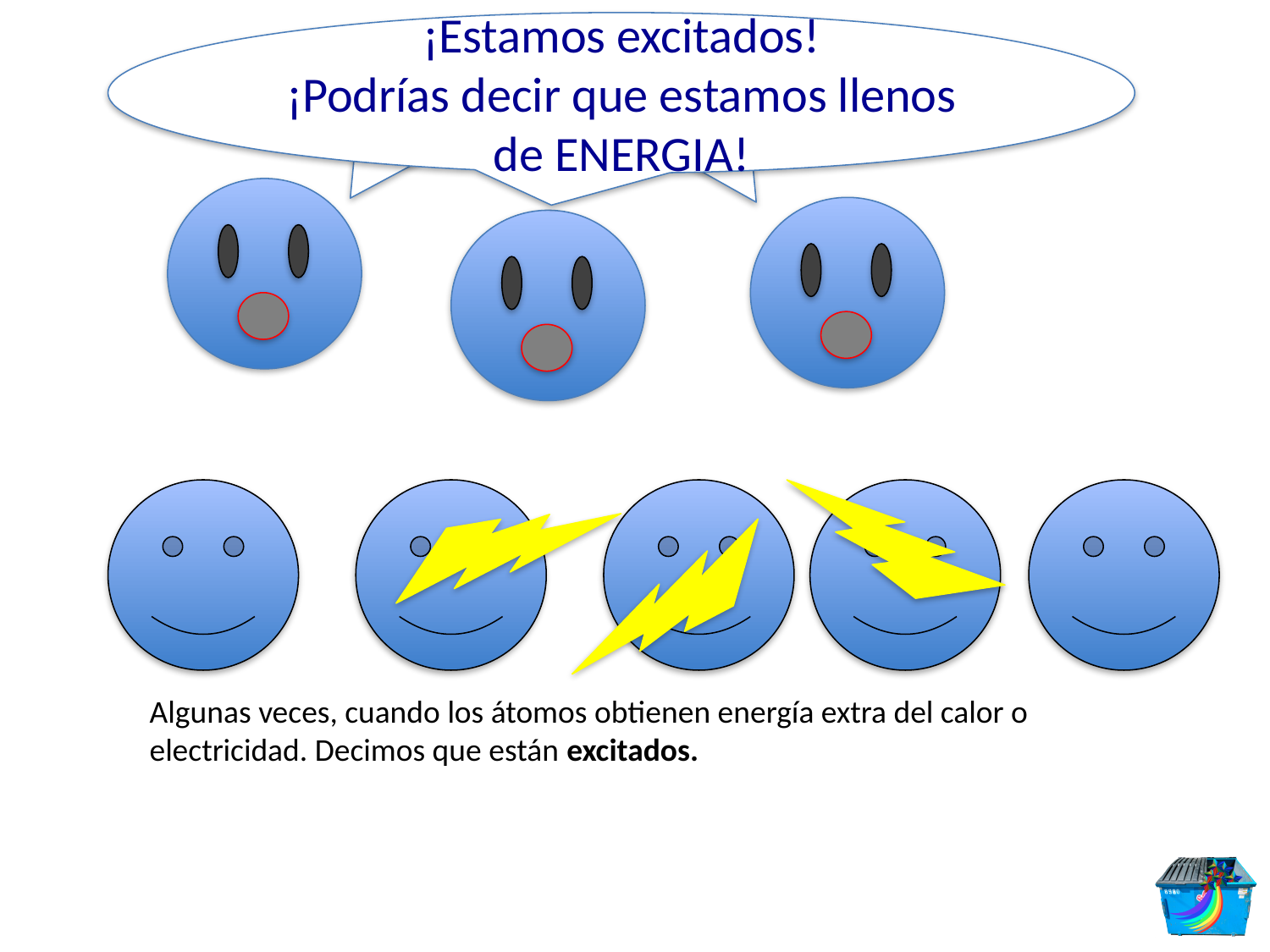

¡Estamos excitados!
¡Podrías decir que estamos llenos de ENERGIA!

Algunas veces, cuando los átomos obtienen energía extra del calor o electricidad. Decimos que están excitados.